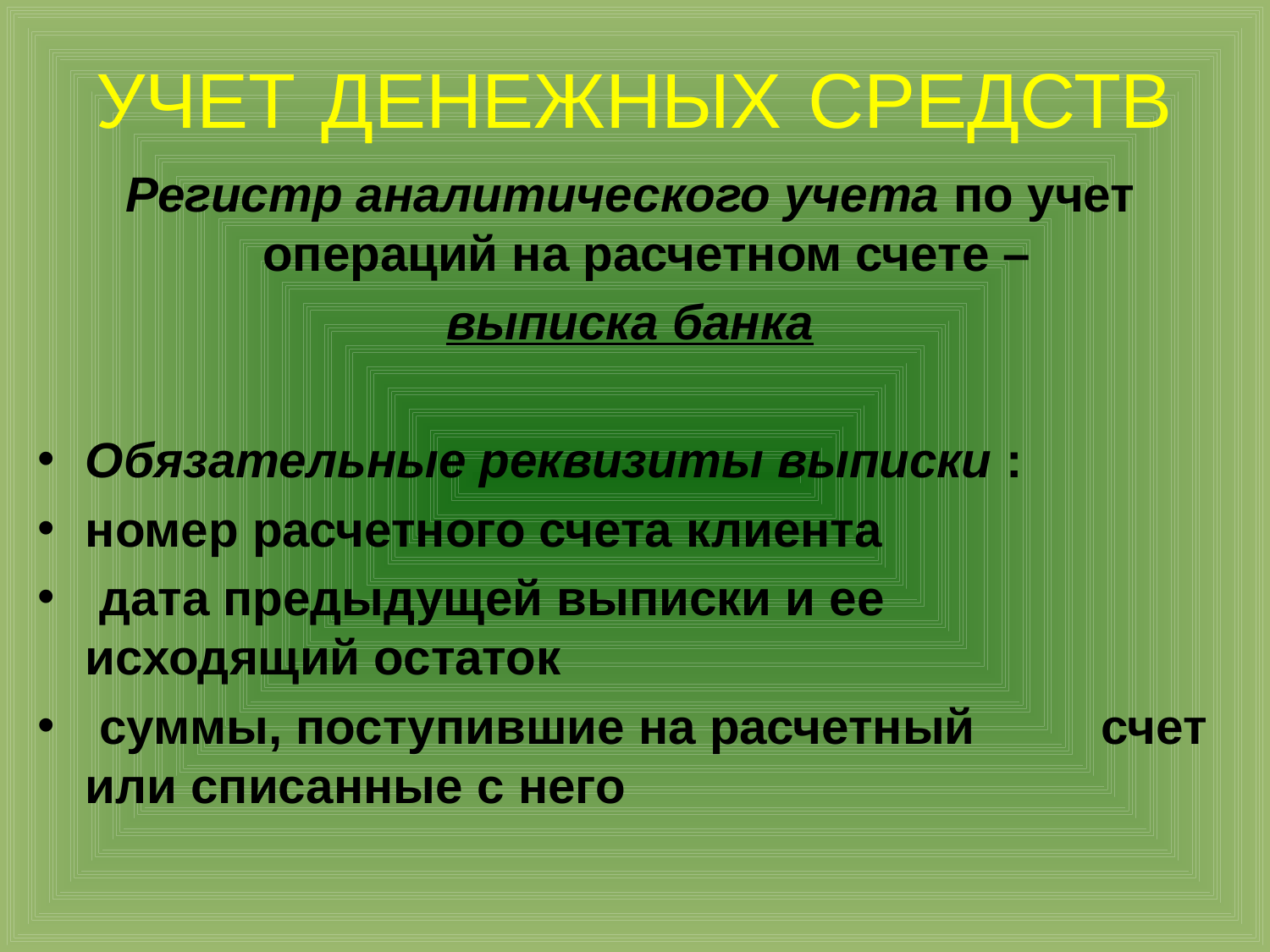

# УЧЕТ ДЕНЕЖНЫХ СРЕДСТВ
Регистр аналитического учета по учет операций на расчетном счете –
выписка банка

Обязательные реквизиты выписки :
номер расчетного счета клиента
 дата предыдущей выписки и ее 	исходящий остаток
 суммы, поступившие на расчетный 	счет или списанные с него